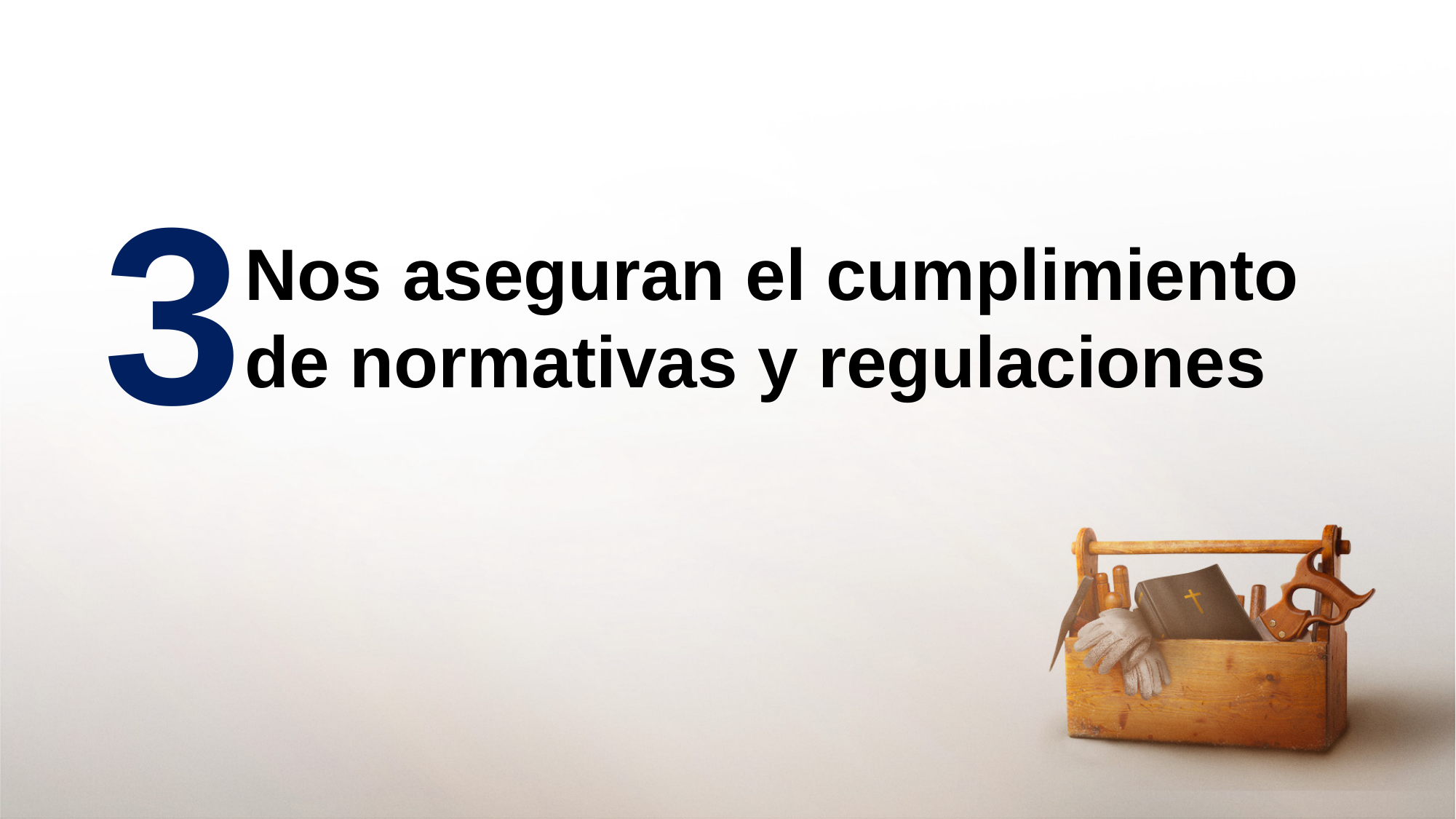

3
Nos aseguran el cumplimiento de normativas y regulaciones